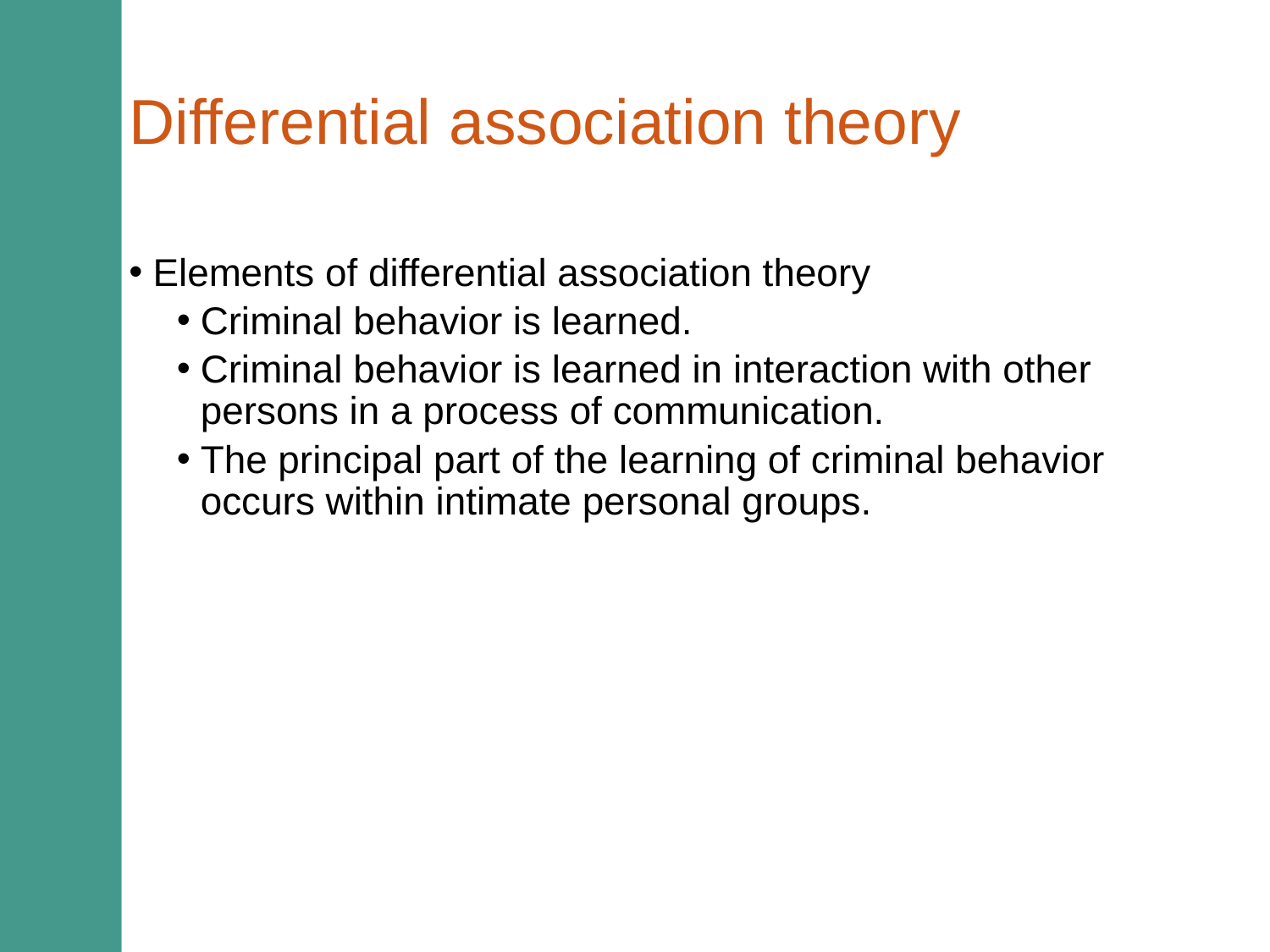

# Differential association theory
Elements of differential association theory
Criminal behavior is learned.
Criminal behavior is learned in interaction with other persons in a process of communication.
The principal part of the learning of criminal behavior occurs within intimate personal groups.